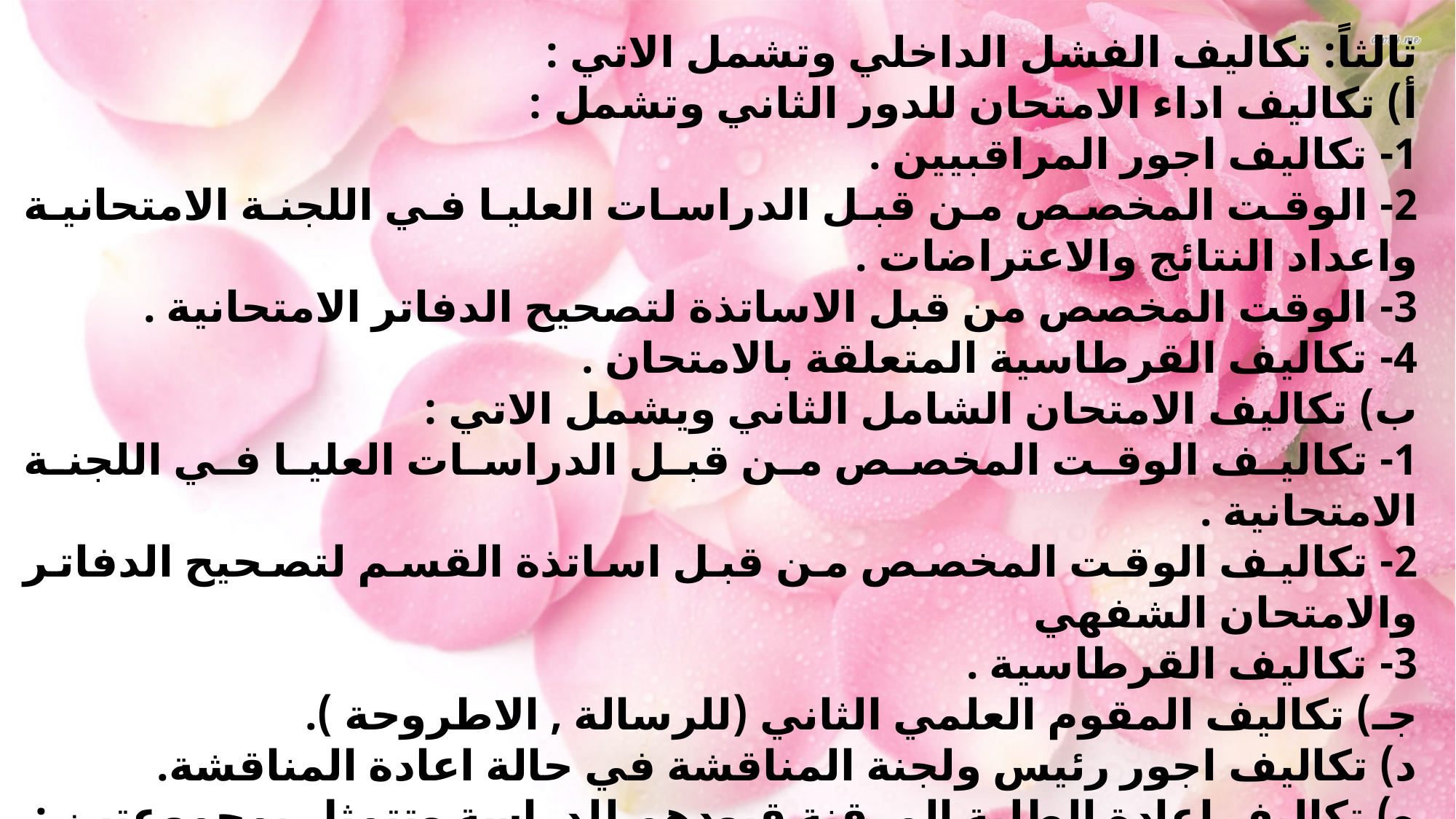

ثالثاً: تكاليف الفشل الداخلي وتشمل الاتي :
أ) تكاليف اداء الامتحان للدور الثاني وتشمل :
1- تكاليف اجور المراقبيين .
2- الوقت المخصص من قبل الدراسات العليا في اللجنة الامتحانية واعداد النتائج والاعتراضات .
3- الوقت المخصص من قبل الاساتذة لتصحيح الدفاتر الامتحانية .
4- تكاليف القرطاسية المتعلقة بالامتحان .
ب) تكاليف الامتحان الشامل الثاني ويشمل الاتي :
1- تكاليف الوقت المخصص من قبل الدراسات العليا في اللجنة الامتحانية .
2- تكاليف الوقت المخصص من قبل اساتذة القسم لتصحيح الدفاتر والامتحان الشفهي
3- تكاليف القرطاسية .
جـ) تكاليف المقوم العلمي الثاني (للرسالة , الاطروحة ).
د) تكاليف اجور رئيس ولجنة المناقشة في حالة اعادة المناقشة.
ه) تكاليف اعادة الطلبة المرقنة قيودهم للدراسة وتتمثل بمجموعتين :
1- تكاليف الطلبة التي تم ترقين قيدهم خلال فترة الكورسات .
2- تكاليف الطلبة التي تم ترقين قيدهم خلال فترة الامتحان الشامل